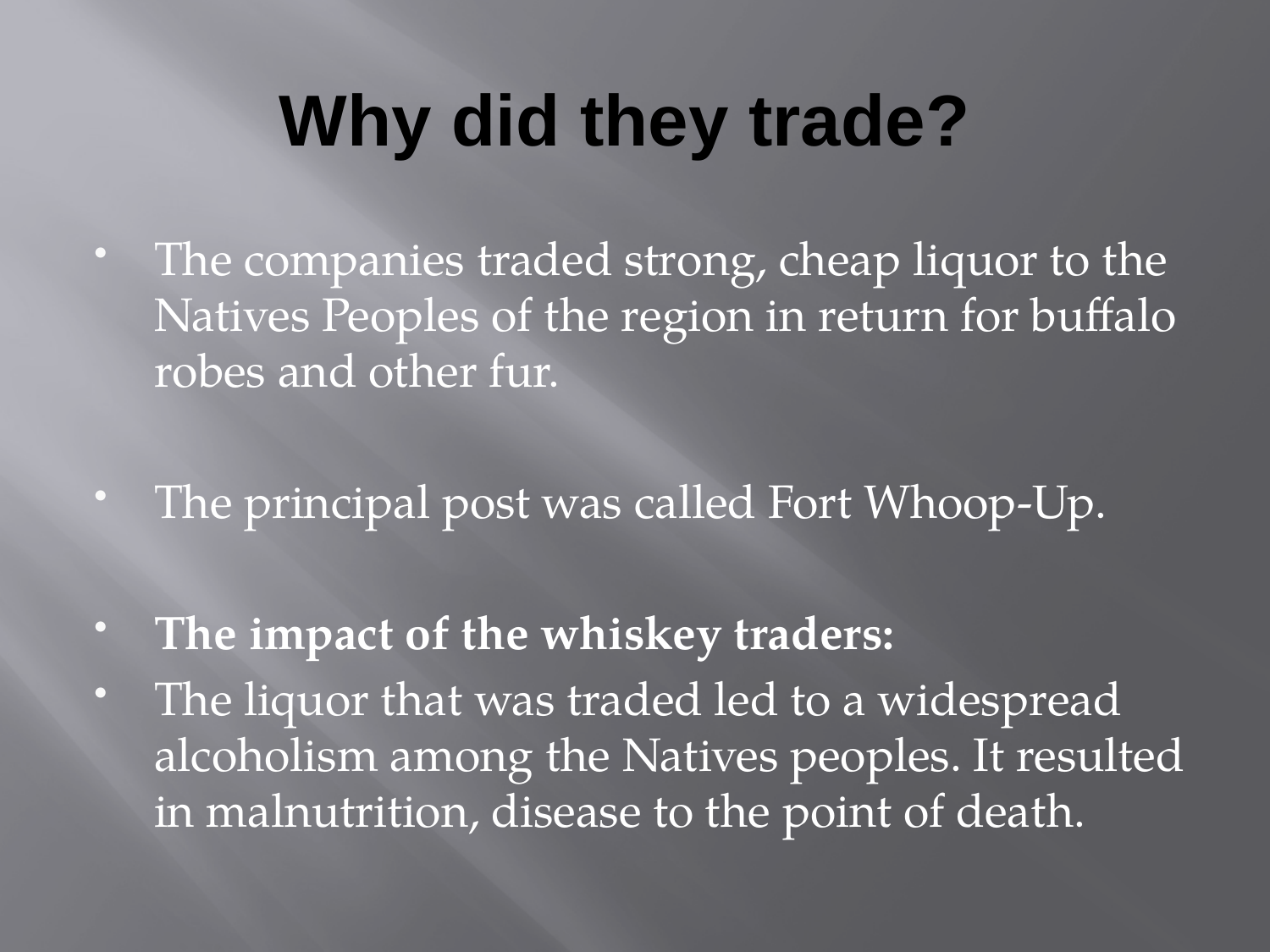

# Why did they trade?
The companies traded strong, cheap liquor to the Natives Peoples of the region in return for buffalo robes and other fur.

The principal post was called Fort Whoop-Up.

The impact of the whiskey traders:
The liquor that was traded led to a widespread alcoholism among the Natives peoples. It resulted in malnutrition, disease to the point of death.